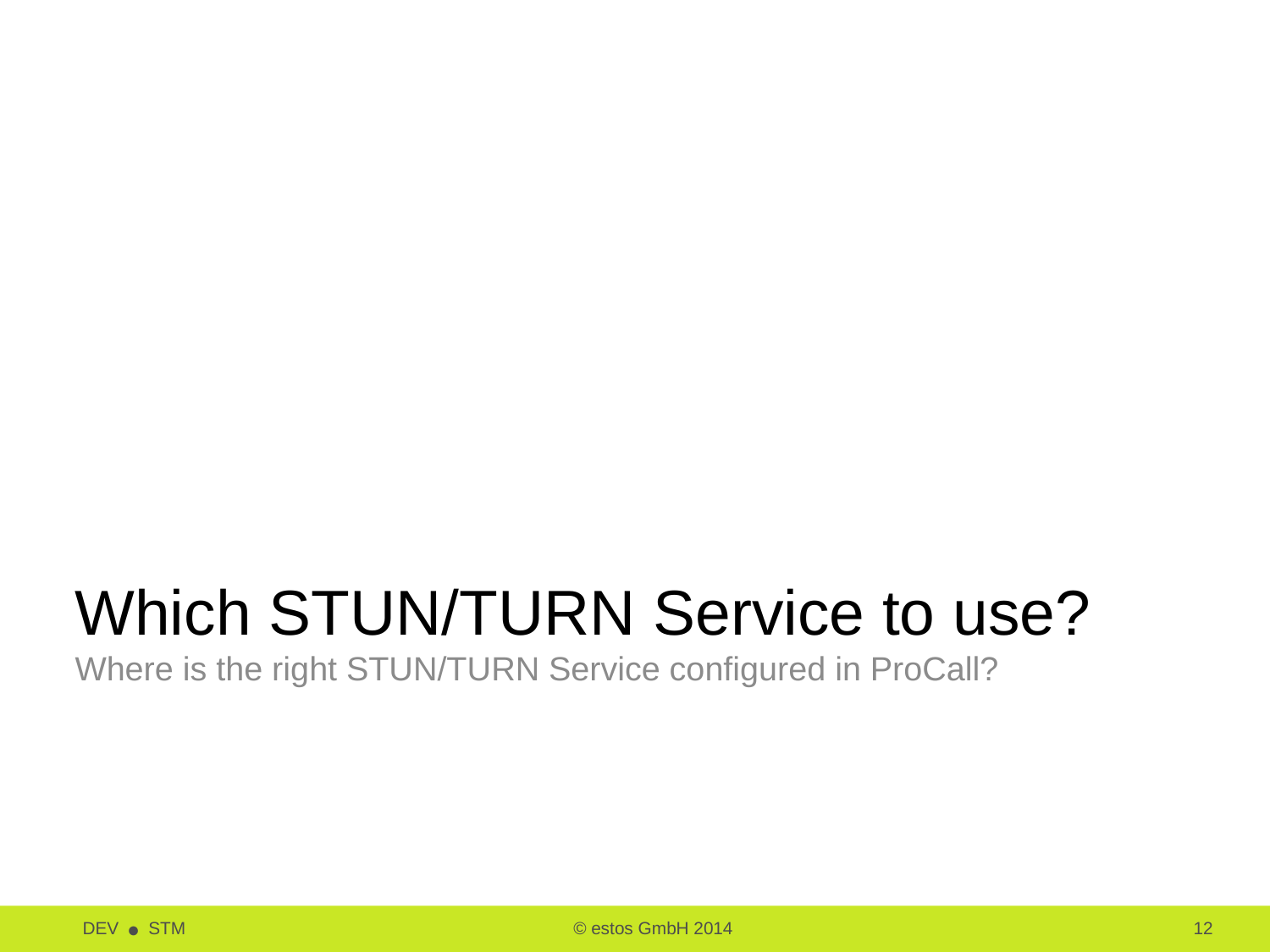

# Which STUN/TURN Service to use?
Where is the right STUN/TURN Service configured in ProCall?
DEV
STM
12